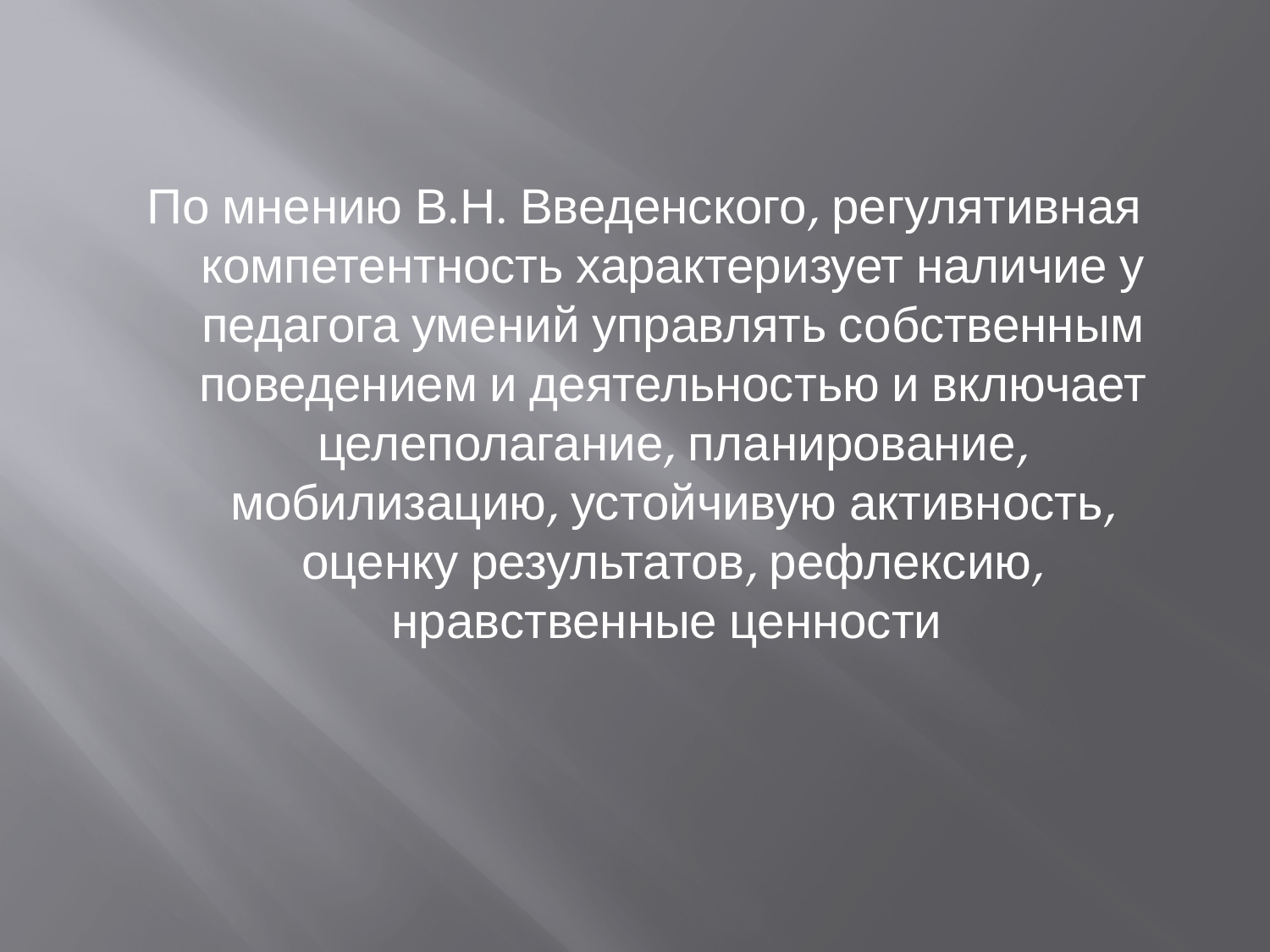

По мнению В.Н. Введенского, регулятивная компетентность характеризует наличие у педагога умений управлять собственным поведением и деятельностью и включает целеполагание, планирование, мобилизацию, устойчивую активность, оценку результатов, рефлексию, нравственные ценности